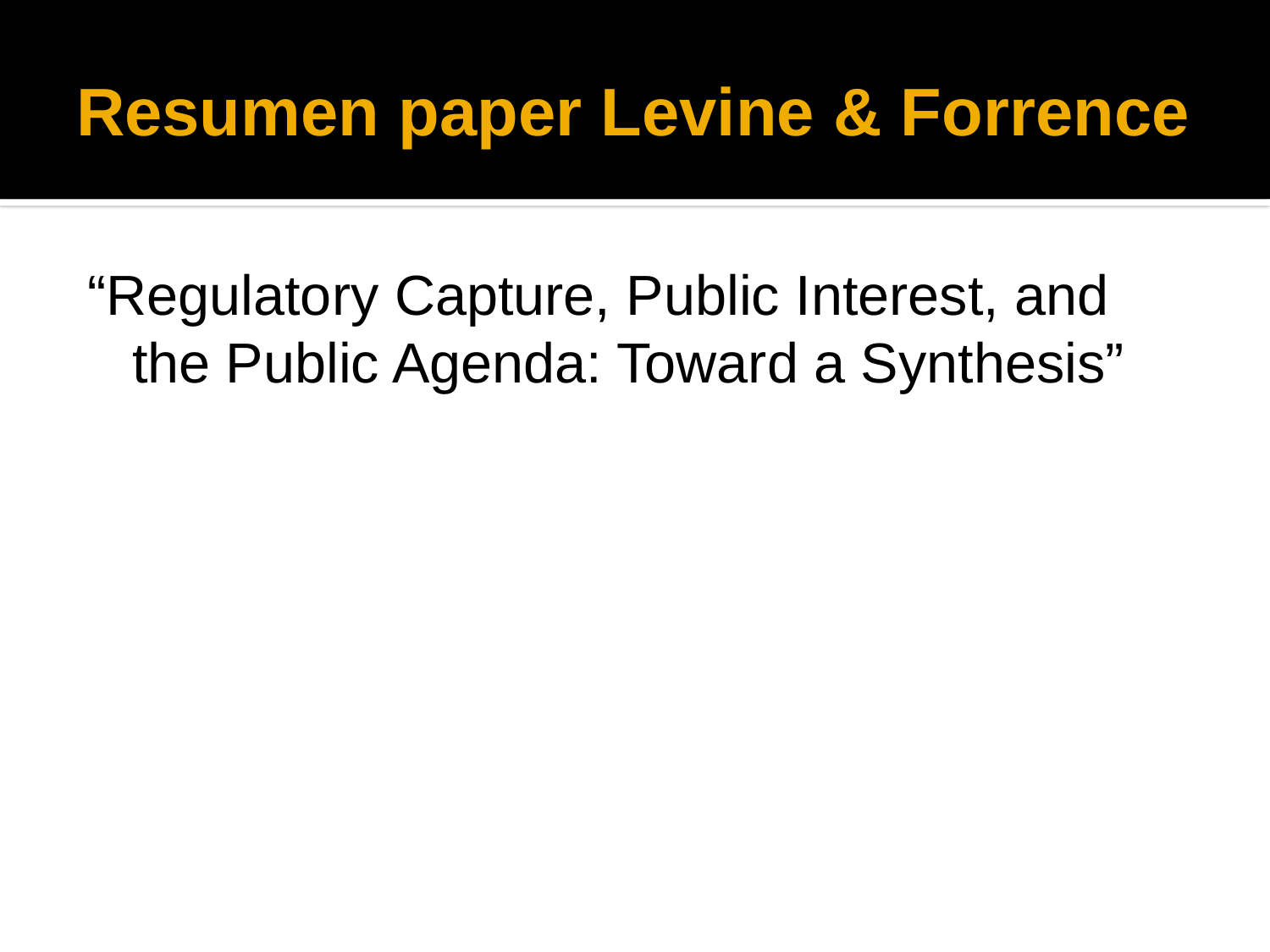

# Resumen paper Levine & Forrence
“Regulatory Capture, Public Interest, and the Public Agenda: Toward a Synthesis”